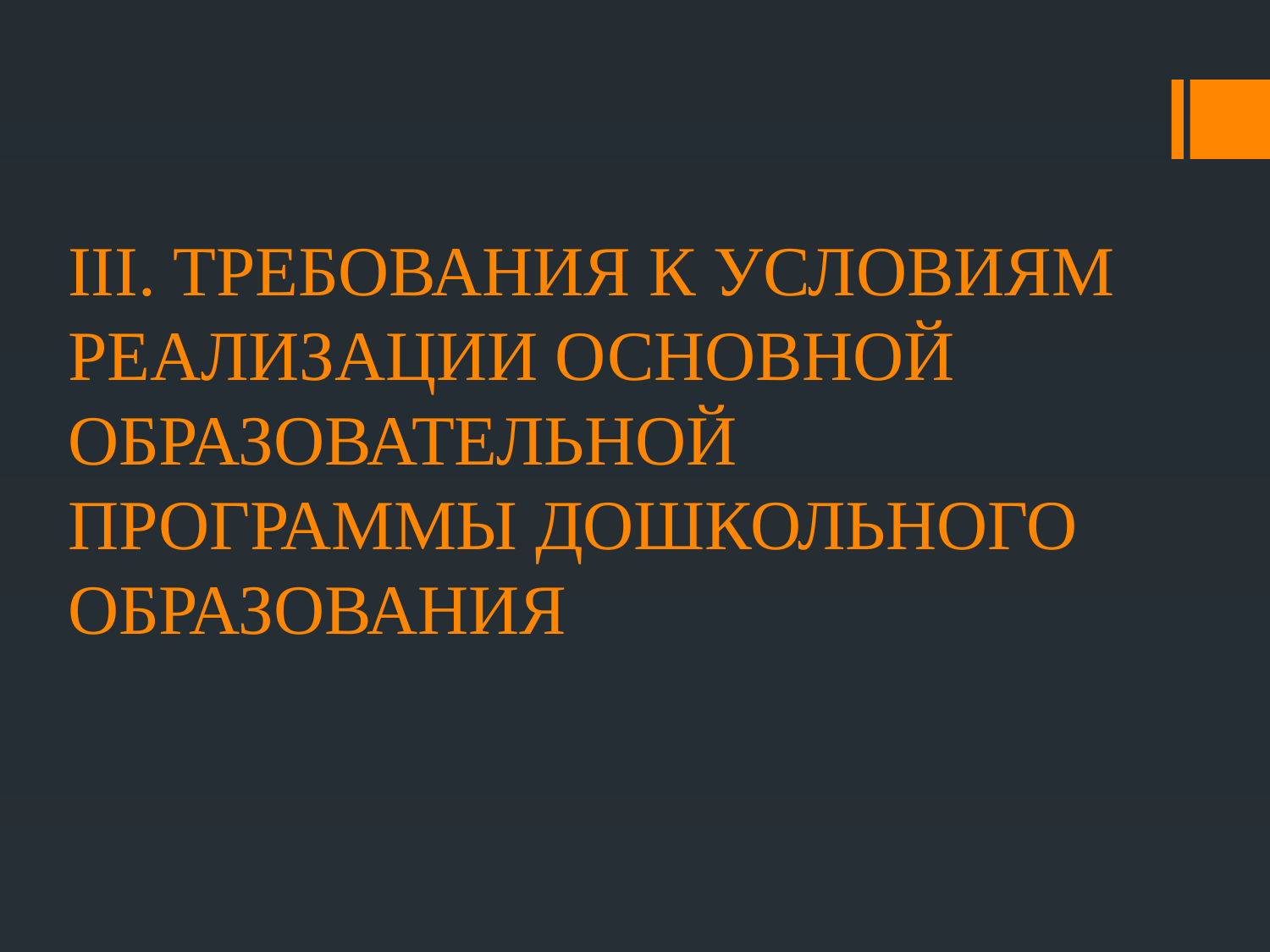

# III. ТРЕБОВАНИЯ К УСЛОВИЯМ РЕАЛИЗАЦИИ ОСНОВНОЙ ОБРАЗОВАТЕЛЬНОЙ ПРОГРАММЫ ДОШКОЛЬНОГО ОБРАЗОВАНИЯ